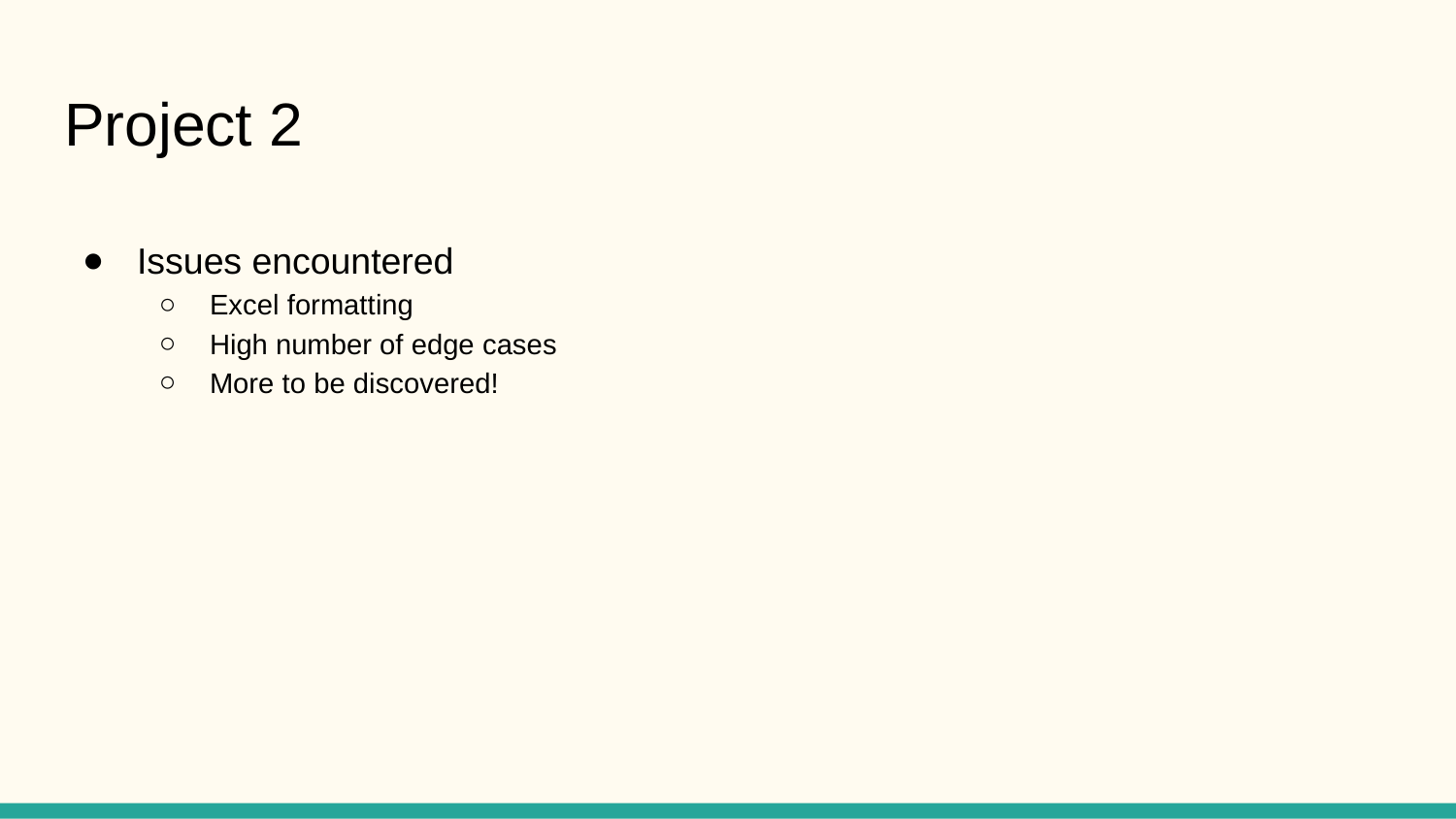

# Project 2
Issues encountered
Excel formatting
High number of edge cases
More to be discovered!